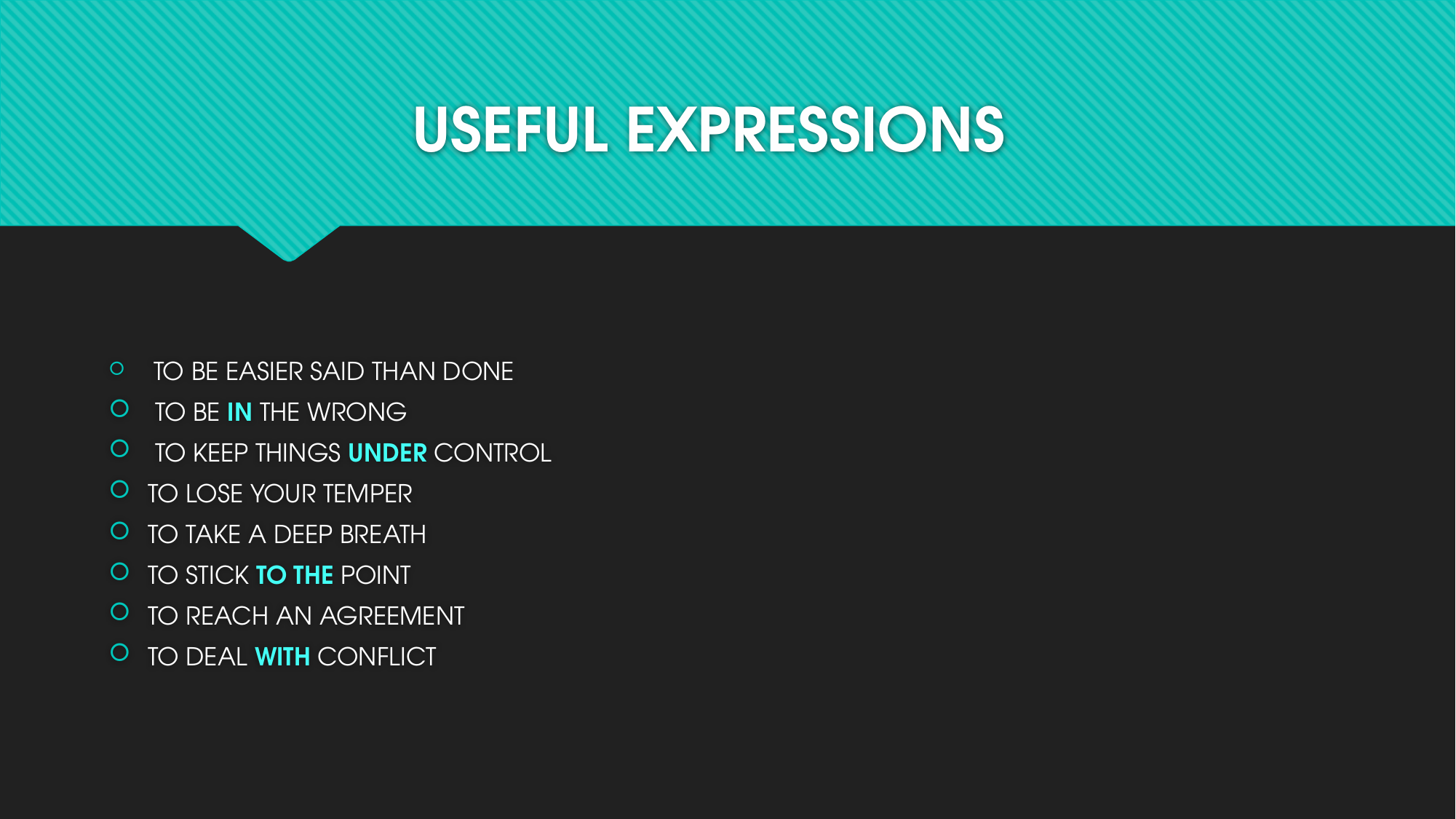

# USEFUL EXPRESSIONS

 TO BE EASIER SAID THAN DONE
 TO BE IN THE WRONG
 TO KEEP THINGS UNDER CONTROL
TO LOSE YOUR TEMPER
TO TAKE A DEEP BREATH
TO STICK TO THE POINT
TO REACH AN AGREEMENT
TO DEAL WITH CONFLICT